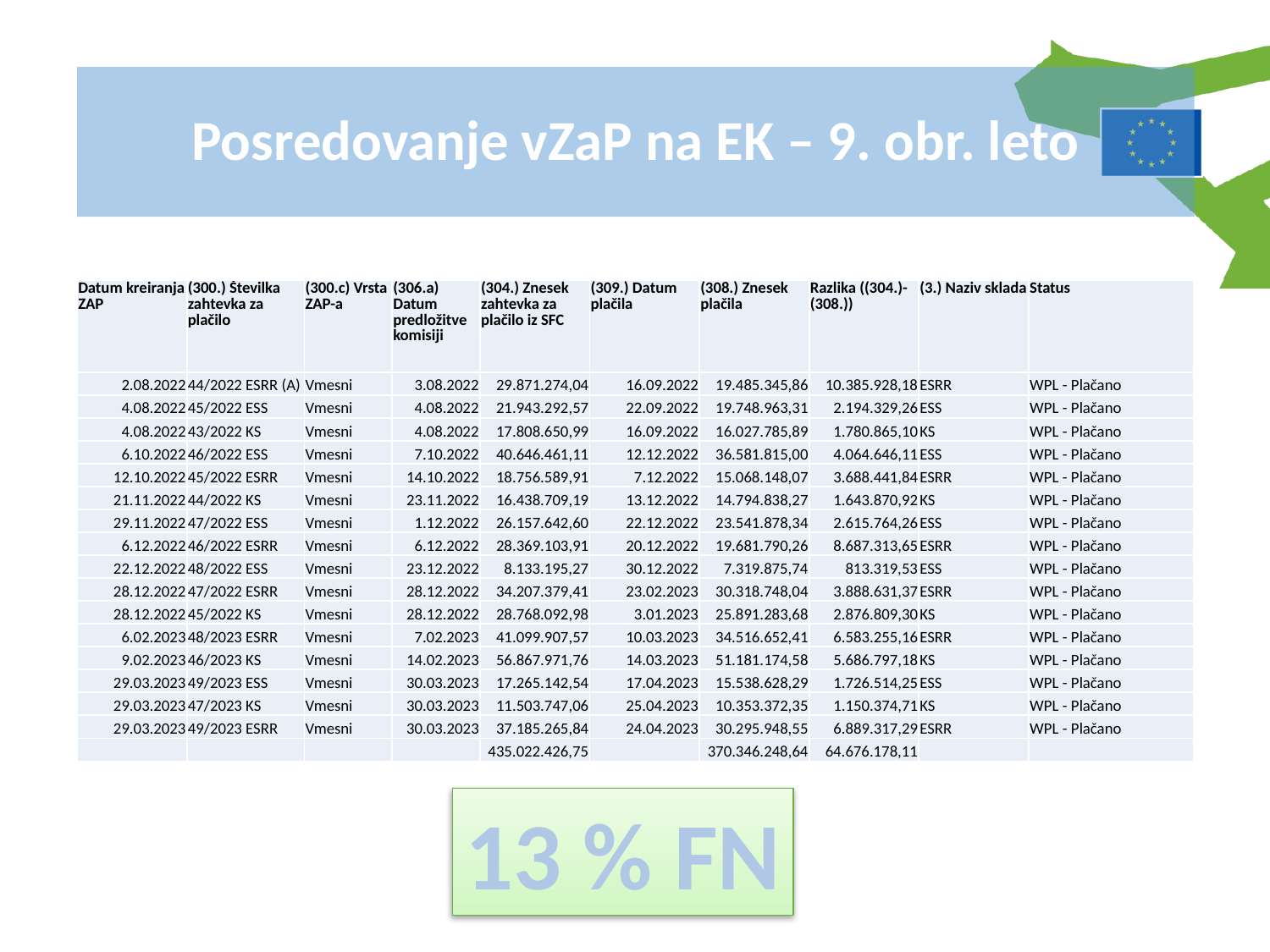

Posredovanje vZaP na EK – 9. obr. leto
| Datum kreiranja ZAP | (300.) Številka zahtevka za plačilo | (300.c) Vrsta ZAP-a | (306.a) Datum predložitve komisiji | (304.) Znesek zahtevka za plačilo iz SFC | (309.) Datum plačila | (308.) Znesek plačila | Razlika ((304.)-(308.)) | (3.) Naziv sklada | Status |
| --- | --- | --- | --- | --- | --- | --- | --- | --- | --- |
| 2.08.2022 | 44/2022 ESRR (A) | Vmesni | 3.08.2022 | 29.871.274,04 | 16.09.2022 | 19.485.345,86 | 10.385.928,18 | ESRR | WPL - Plačano |
| 4.08.2022 | 45/2022 ESS | Vmesni | 4.08.2022 | 21.943.292,57 | 22.09.2022 | 19.748.963,31 | 2.194.329,26 | ESS | WPL - Plačano |
| 4.08.2022 | 43/2022 KS | Vmesni | 4.08.2022 | 17.808.650,99 | 16.09.2022 | 16.027.785,89 | 1.780.865,10 | KS | WPL - Plačano |
| 6.10.2022 | 46/2022 ESS | Vmesni | 7.10.2022 | 40.646.461,11 | 12.12.2022 | 36.581.815,00 | 4.064.646,11 | ESS | WPL - Plačano |
| 12.10.2022 | 45/2022 ESRR | Vmesni | 14.10.2022 | 18.756.589,91 | 7.12.2022 | 15.068.148,07 | 3.688.441,84 | ESRR | WPL - Plačano |
| 21.11.2022 | 44/2022 KS | Vmesni | 23.11.2022 | 16.438.709,19 | 13.12.2022 | 14.794.838,27 | 1.643.870,92 | KS | WPL - Plačano |
| 29.11.2022 | 47/2022 ESS | Vmesni | 1.12.2022 | 26.157.642,60 | 22.12.2022 | 23.541.878,34 | 2.615.764,26 | ESS | WPL - Plačano |
| 6.12.2022 | 46/2022 ESRR | Vmesni | 6.12.2022 | 28.369.103,91 | 20.12.2022 | 19.681.790,26 | 8.687.313,65 | ESRR | WPL - Plačano |
| 22.12.2022 | 48/2022 ESS | Vmesni | 23.12.2022 | 8.133.195,27 | 30.12.2022 | 7.319.875,74 | 813.319,53 | ESS | WPL - Plačano |
| 28.12.2022 | 47/2022 ESRR | Vmesni | 28.12.2022 | 34.207.379,41 | 23.02.2023 | 30.318.748,04 | 3.888.631,37 | ESRR | WPL - Plačano |
| 28.12.2022 | 45/2022 KS | Vmesni | 28.12.2022 | 28.768.092,98 | 3.01.2023 | 25.891.283,68 | 2.876.809,30 | KS | WPL - Plačano |
| 6.02.2023 | 48/2023 ESRR | Vmesni | 7.02.2023 | 41.099.907,57 | 10.03.2023 | 34.516.652,41 | 6.583.255,16 | ESRR | WPL - Plačano |
| 9.02.2023 | 46/2023 KS | Vmesni | 14.02.2023 | 56.867.971,76 | 14.03.2023 | 51.181.174,58 | 5.686.797,18 | KS | WPL - Plačano |
| 29.03.2023 | 49/2023 ESS | Vmesni | 30.03.2023 | 17.265.142,54 | 17.04.2023 | 15.538.628,29 | 1.726.514,25 | ESS | WPL - Plačano |
| 29.03.2023 | 47/2023 KS | Vmesni | 30.03.2023 | 11.503.747,06 | 25.04.2023 | 10.353.372,35 | 1.150.374,71 | KS | WPL - Plačano |
| 29.03.2023 | 49/2023 ESRR | Vmesni | 30.03.2023 | 37.185.265,84 | 24.04.2023 | 30.295.948,55 | 6.889.317,29 | ESRR | WPL - Plačano |
|  |  |  |  | 435.022.426,75 |  | 370.346.248,64 | 64.676.178,11 |  |  |
13 % FN